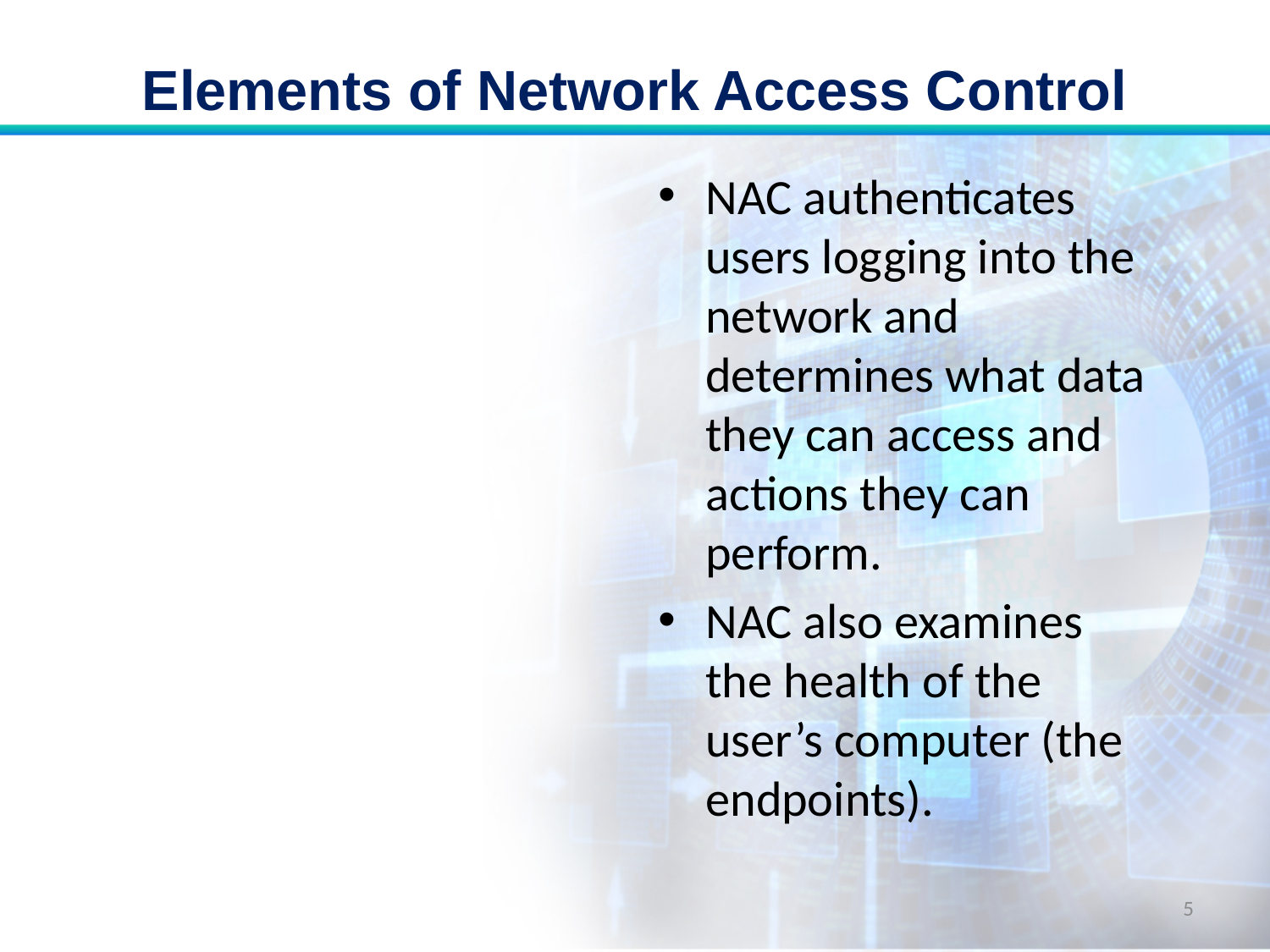

# Elements of Network Access Control
NAC authenticates users logging into the network and determines what data they can access and actions they can perform.
NAC also examines the health of the user’s computer (the endpoints).
5